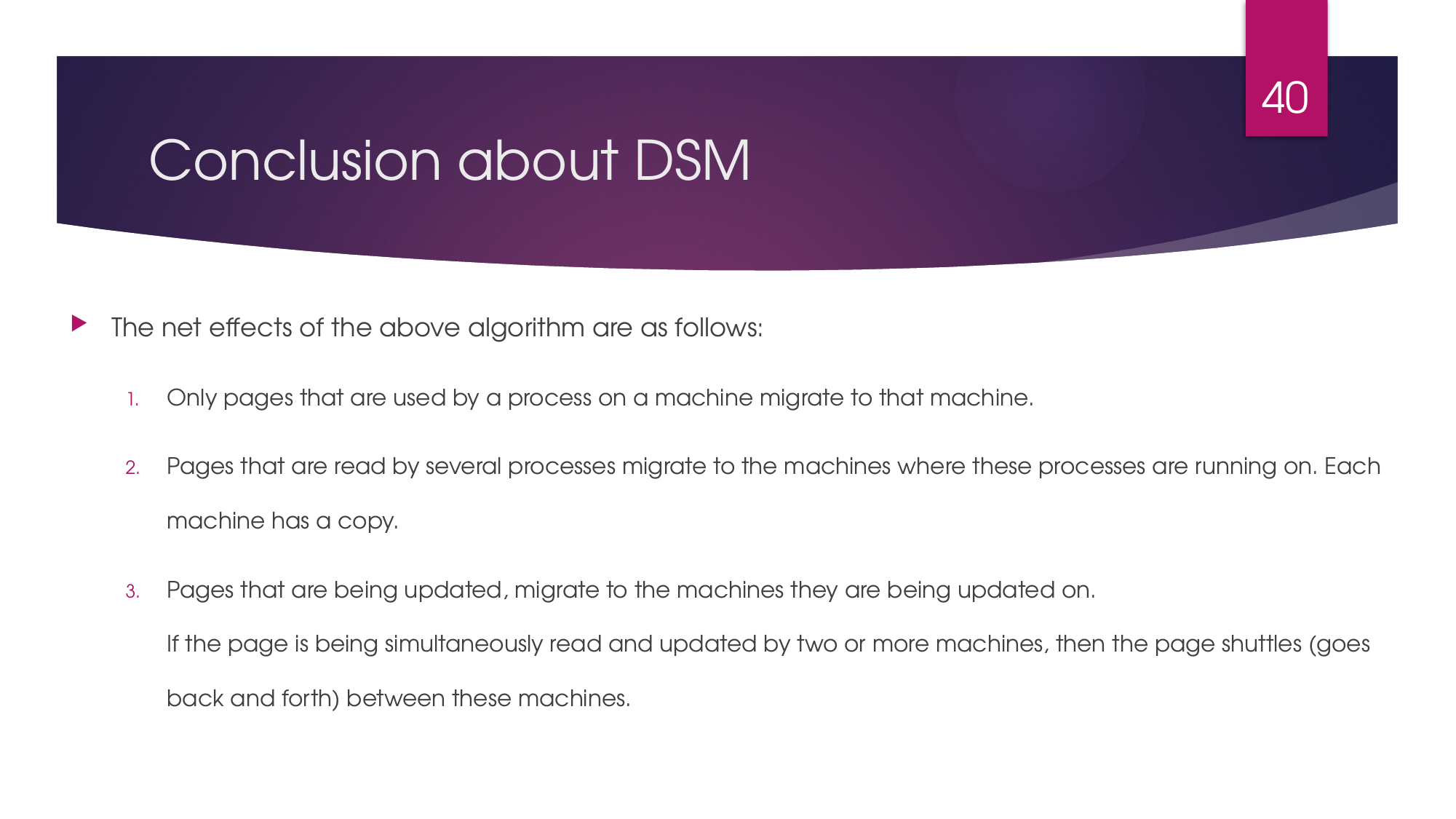

40
# Conclusion about DSM
The net effects of the above algorithm are as follows:
Only pages that are used by a process on a machine migrate to that machine.
Pages that are read by several processes migrate to the machines where these processes are running on. Each machine has a copy.
Pages that are being updated, migrate to the machines they are being updated on.
If the page is being simultaneously read and updated by two or more machines, then the page shuttles (goes back and forth) between these machines.